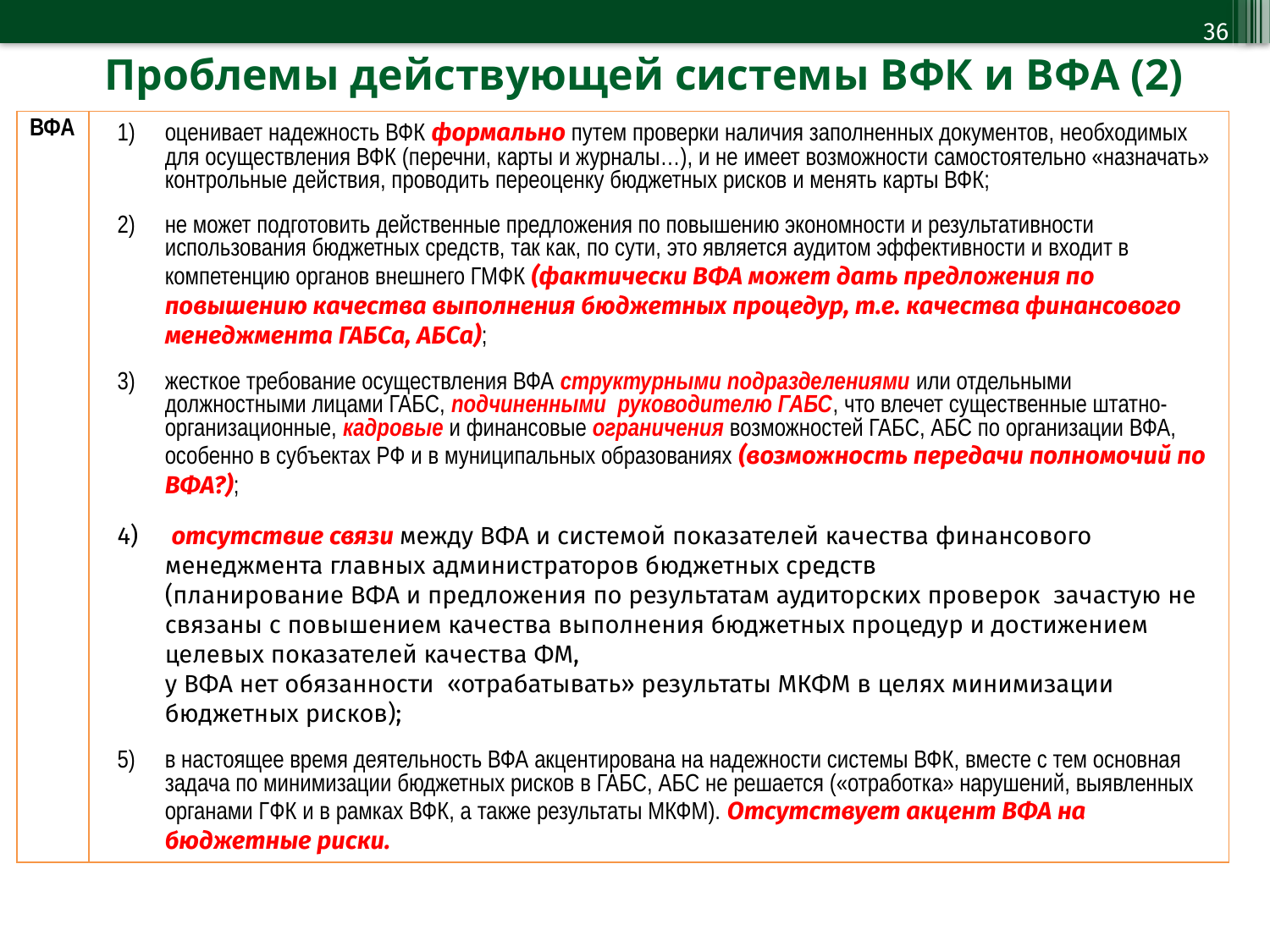

36
Проблемы действующей системы ВФК и ВФА (2)
| ВФА | оценивает надежность ВФК формально путем проверки наличия заполненных документов, необходимых для осуществления ВФК (перечни, карты и журналы…), и не имеет возможности самостоятельно «назначать» контрольные действия, проводить переоценку бюджетных рисков и менять карты ВФК; не может подготовить действенные предложения по повышению экономности и результативности использования бюджетных средств, так как, по сути, это является аудитом эффективности и входит в компетенцию органов внешнего ГМФК (фактически ВФА может дать предложения по повышению качества выполнения бюджетных процедур, т.е. качества финансового менеджмента ГАБСа, АБСа); жесткое требование осуществления ВФА структурными подразделениями или отдельными должностными лицами ГАБС, подчиненными руководителю ГАБС, что влечет существенные штатно-организационные, кадровые и финансовые ограничения возможностей ГАБС, АБС по организации ВФА, особенно в субъектах РФ и в муниципальных образованиях (возможность передачи полномочий по ВФА?); отсутствие связи между ВФА и системой показателей качества финансового менеджмента главных администраторов бюджетных средств (планирование ВФА и предложения по результатам аудиторских проверок зачастую не связаны с повышением качества выполнения бюджетных процедур и достижением целевых показателей качества ФМ, у ВФА нет обязанности «отрабатывать» результаты МКФМ в целях минимизации бюджетных рисков); в настоящее время деятельность ВФА акцентирована на надежности системы ВФК, вместе с тем основная задача по минимизации бюджетных рисков в ГАБС, АБС не решается («отработка» нарушений, выявленных органами ГФК и в рамках ВФК, а также результаты МКФМ). Отсутствует акцент ВФА на бюджетные риски. |
| --- | --- |